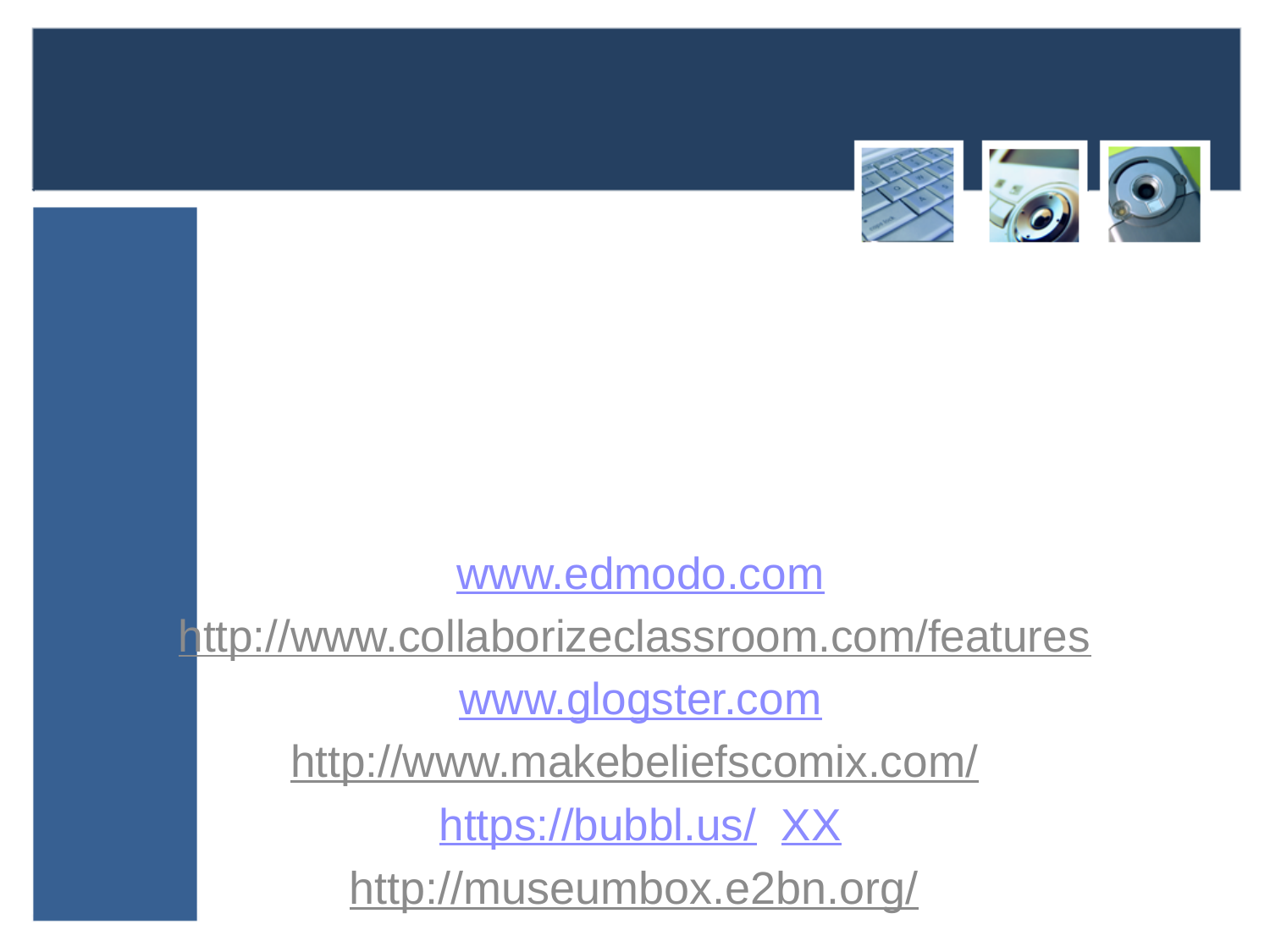

www.edmodo.com
http://www.collaborizeclassroom.com/features
www.glogster.com
http://www.makebeliefscomix.com/
https://bubbl.us/  XX
http://museumbox.e2bn.org/